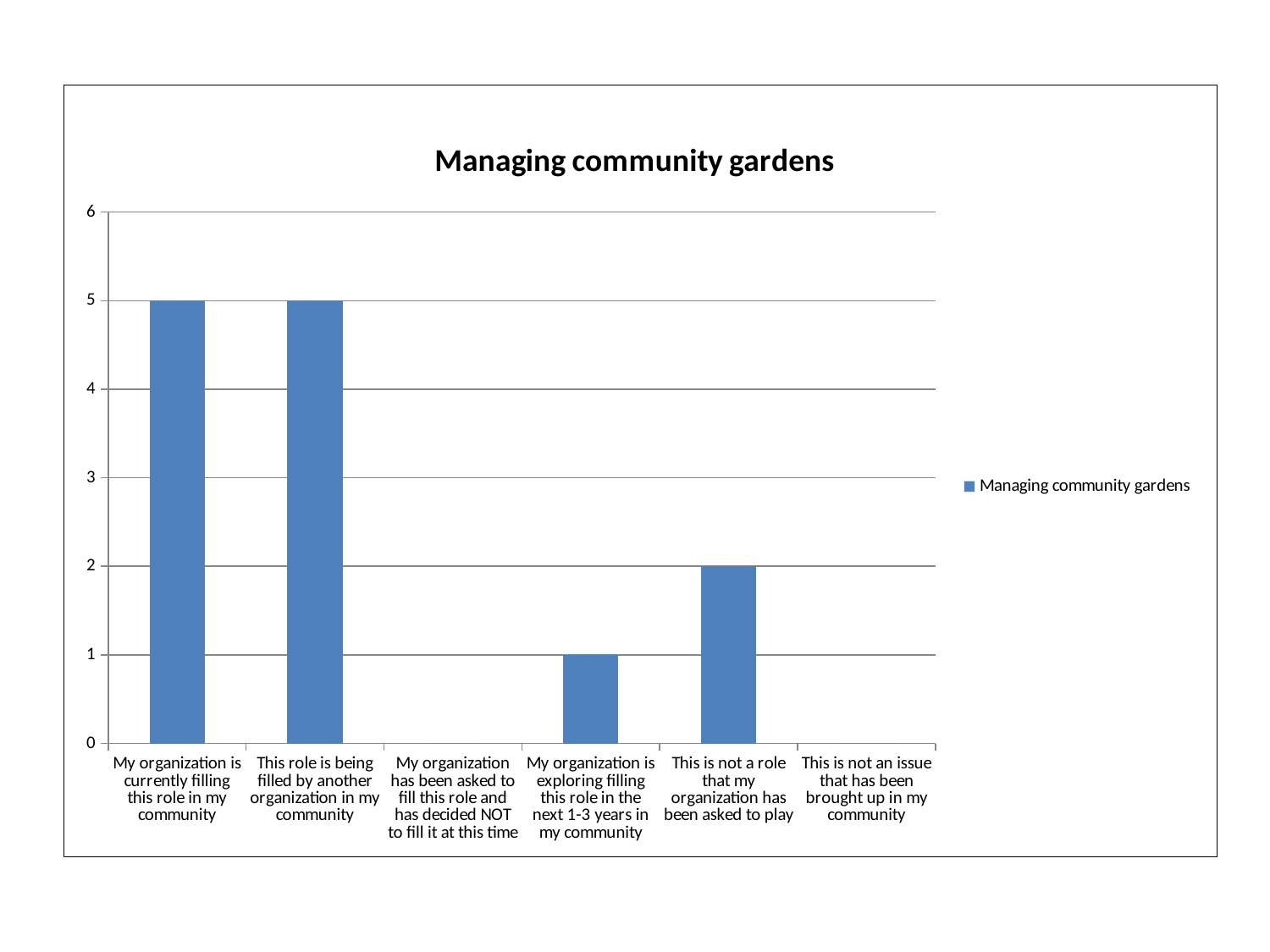

#

### Chart:

| Category | Managing community gardens |
|---|---|
| My organization is currently filling this role in my community | 5.0 |
| This role is being filled by another organization in my community | 5.0 |
| My organization has been asked to fill this role and has decided NOT to fill it at this time | 0.0 |
| My organization is exploring filling this role in the next 1-3 years in my community | 1.0 |
| This is not a role that my organization has been asked to play | 2.0 |
| This is not an issue that has been brought up in my community | 0.0 |